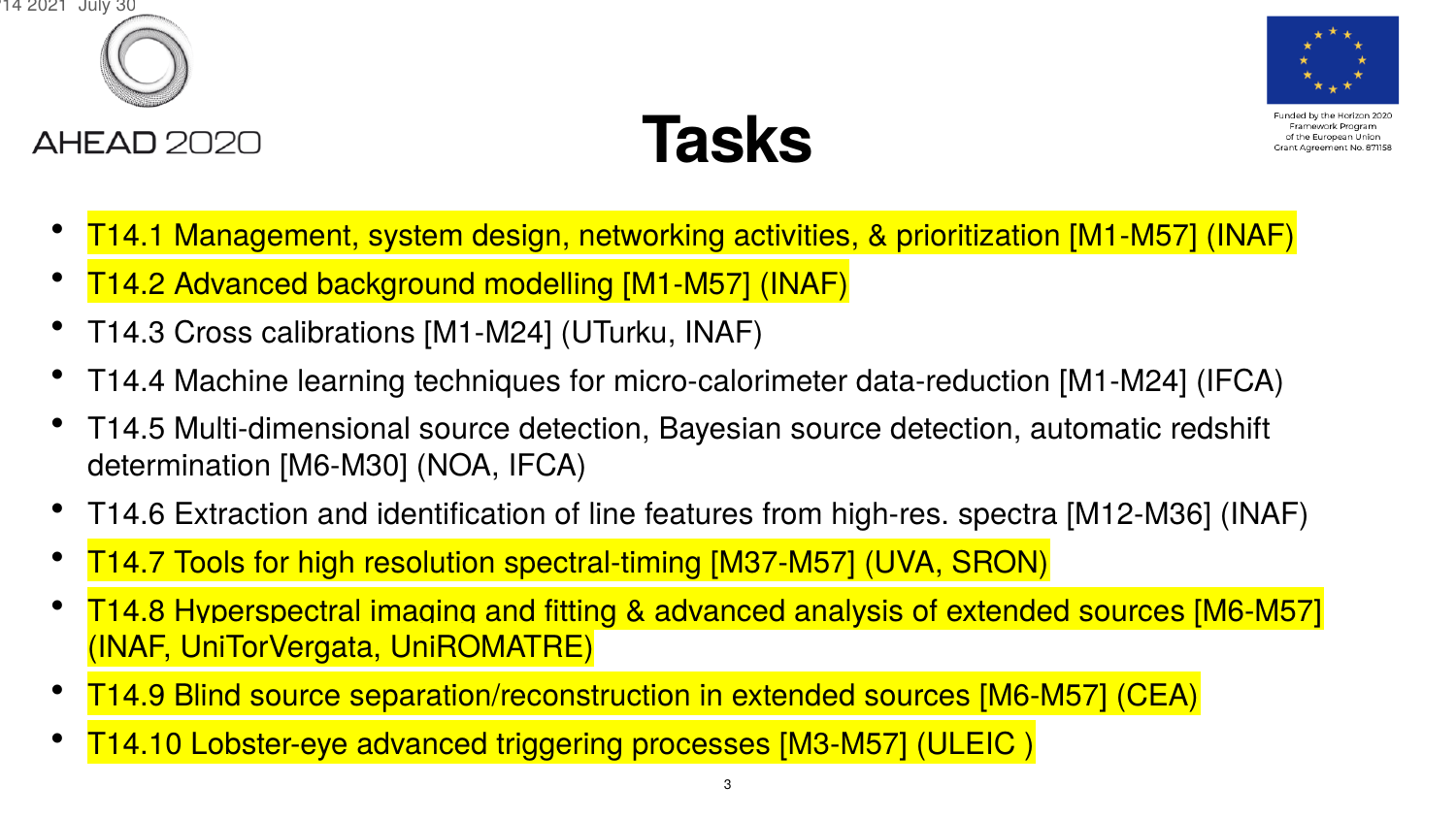

AHEAD2020 WP14 2021  July 30
# Tasks
T14.1 Management, system design, networking activities, & prioritization [M1-M57] (INAF)
T14.2 Advanced background modelling [M1-M57] (INAF)
T14.3 Cross calibrations [M1-M24] (UTurku, INAF)
T14.4 Machine learning techniques for micro-calorimeter data-reduction [M1-M24] (IFCA)
T14.5 Multi-dimensional source detection, Bayesian source detection, automatic redshift determination [M6-M30] (NOA, IFCA)
T14.6 Extraction and identification of line features from high-res. spectra [M12-M36] (INAF)
T14.7 Tools for high resolution spectral-timing [M37-M57] (UVA, SRON)
T14.8 Hyperspectral imaging and fitting & advanced analysis of extended sources [M6-M57] (INAF, UniTorVergata, UniROMATRE)
T14.9 Blind source separation/reconstruction in extended sources [M6-M57] (CEA)
T14.10 Lobster-eye advanced triggering processes [M3-M57] (ULEIC )
3